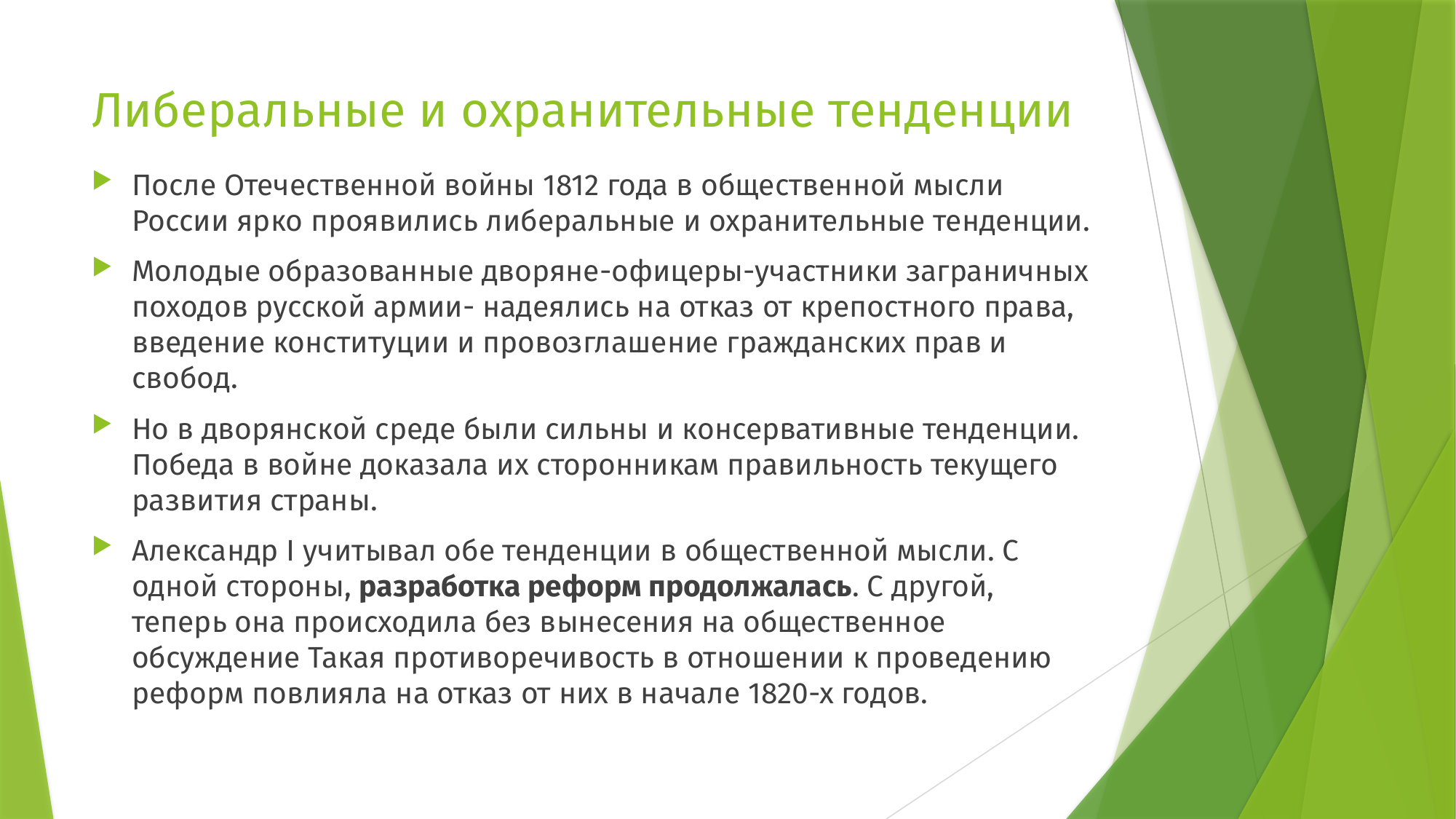

# Либеральные и охранительные тенденции
После Отечественной войны 1812 года в общественной мысли России ярко проявились либеральные и охранительные тенденции.
Молодые образованные дворяне-офицеры-участники заграничных походов русской армии- надеялись на отказ от крепостного права, введение конституции и провозглашение гражданских прав и свобод.
Но в дворянской среде были сильны и консервативные тенденции. Победа в войне доказала их сторонникам правильность текущего развития страны.
Александр I учитывал обе тенденции в общественной мысли. С одной стороны, разработка реформ продолжалась. С другой, теперь она происходила без вынесения на общественное обсуждение Такая противоречивость в отношении к проведению реформ повлияла на отказ от них в начале 1820-х годов.